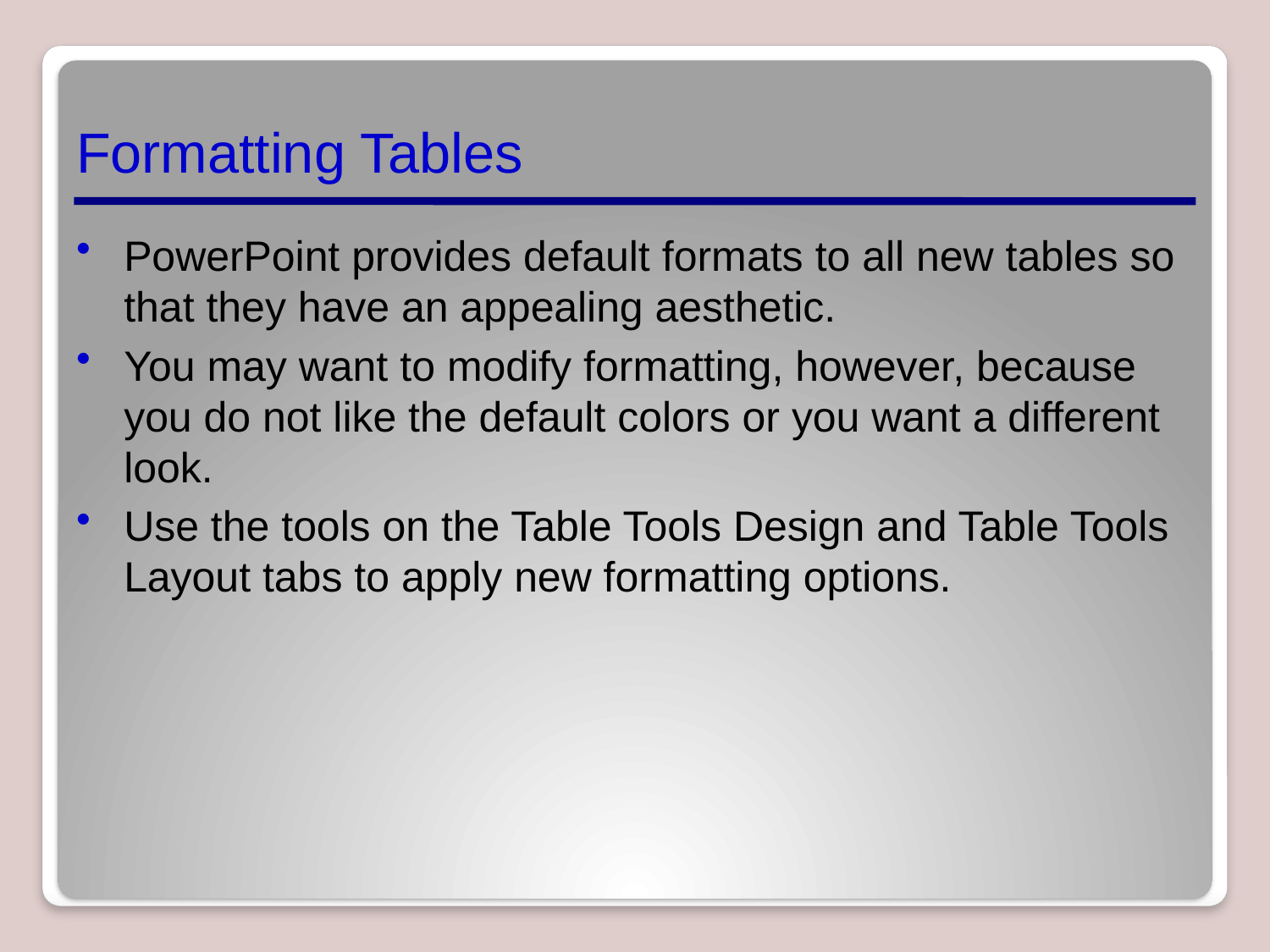

# Formatting Tables
PowerPoint provides default formats to all new tables so that they have an appealing aesthetic.
You may want to modify formatting, however, because you do not like the default colors or you want a different look.
Use the tools on the Table Tools Design and Table Tools Layout tabs to apply new formatting options.